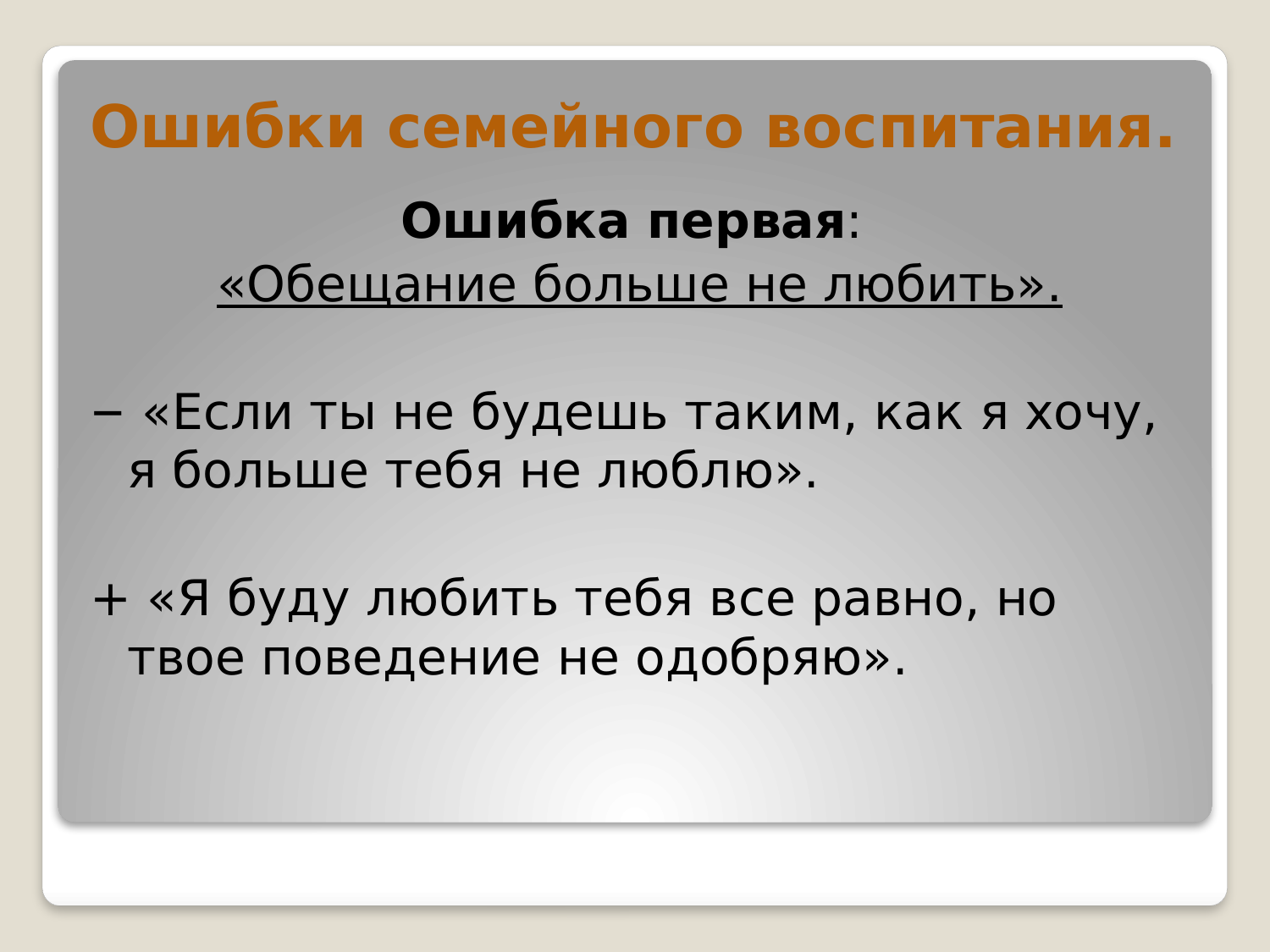

# Ошибки семейного воспитания.
Ошибка первая:
«Обещание больше не любить».

− «Если ты не будешь таким, как я хочу, я больше тебя не люблю».

+ «Я буду любить тебя все равно, но твое поведение не одобряю».